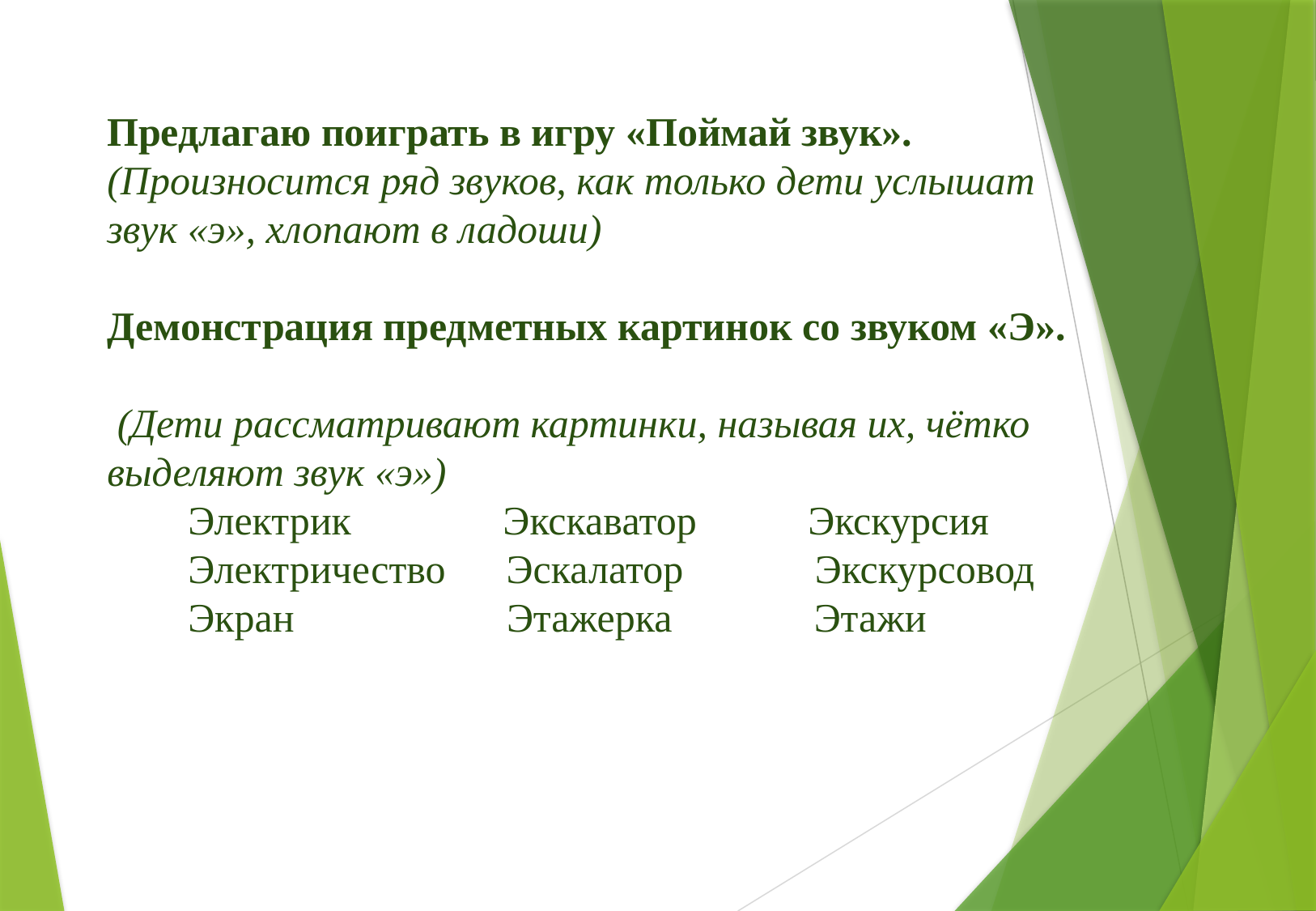

Предлагаю поиграть в игру «Поймай звук».
(Произносится ряд звуков, как только дети услышат звук «э», хлопают в ладоши)

Демонстрация предметных картинок со звуком «Э».

 (Дети рассматривают картинки, называя их, чётко выделяют звук «э»)
        Электрик               Экскаватор           Экскурсия
        Электричество      Эскалатор             Экскурсовод
        Экран                     Этажерка              Этажи